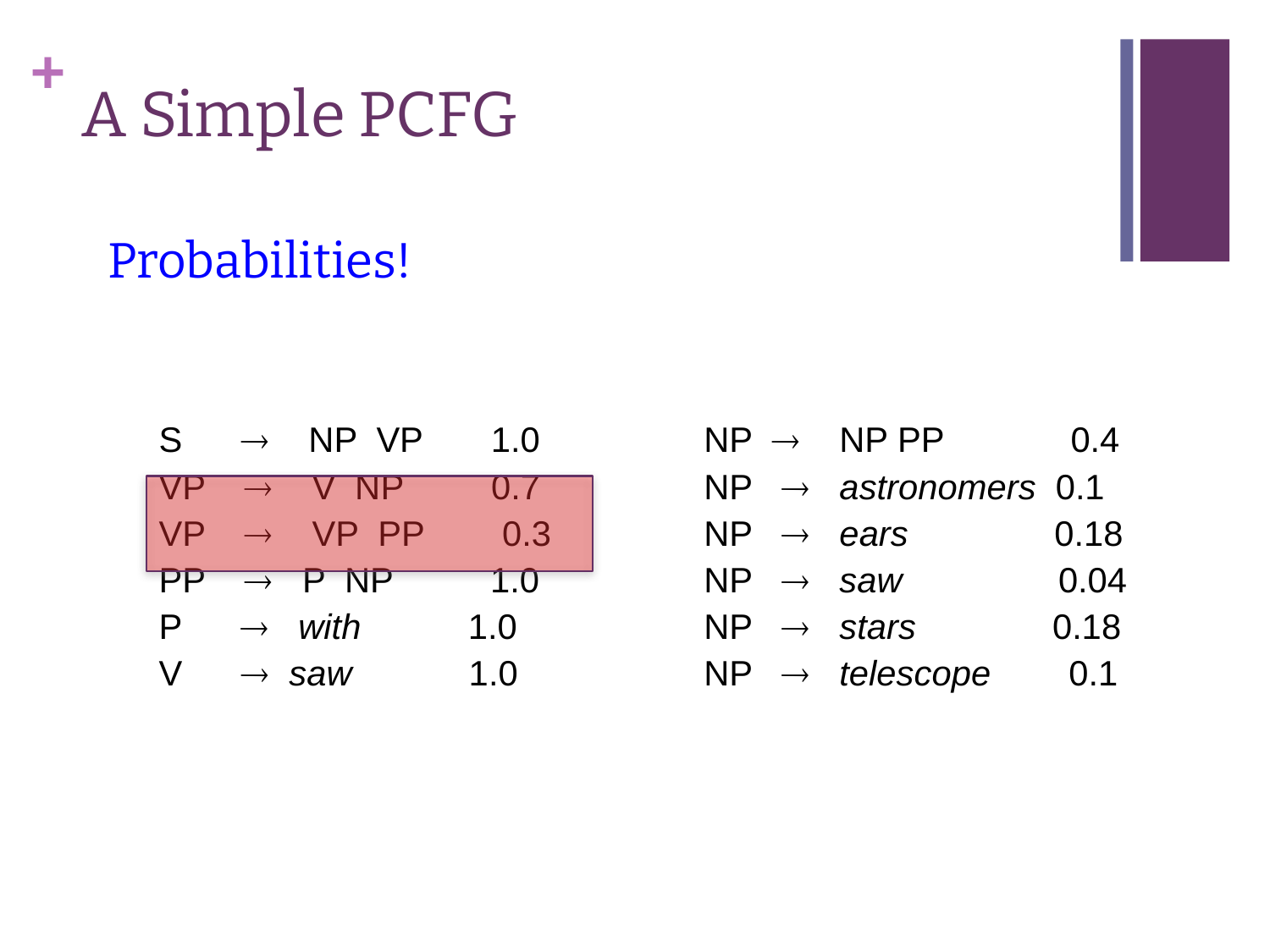

# A Simple PCFG
Probabilities!
| S → NP VP 1.0 VP → V NP 0.7 VP → VP PP 0.3 PP → P NP 1.0 P → with 1.0 V → saw 1.0 | NP → NP PP 0.4 NP → astronomers 0.1 NP → ears 0.18 NP → saw 0.04 NP → stars 0.18 NP → telescope 0.1 |
| --- | --- |